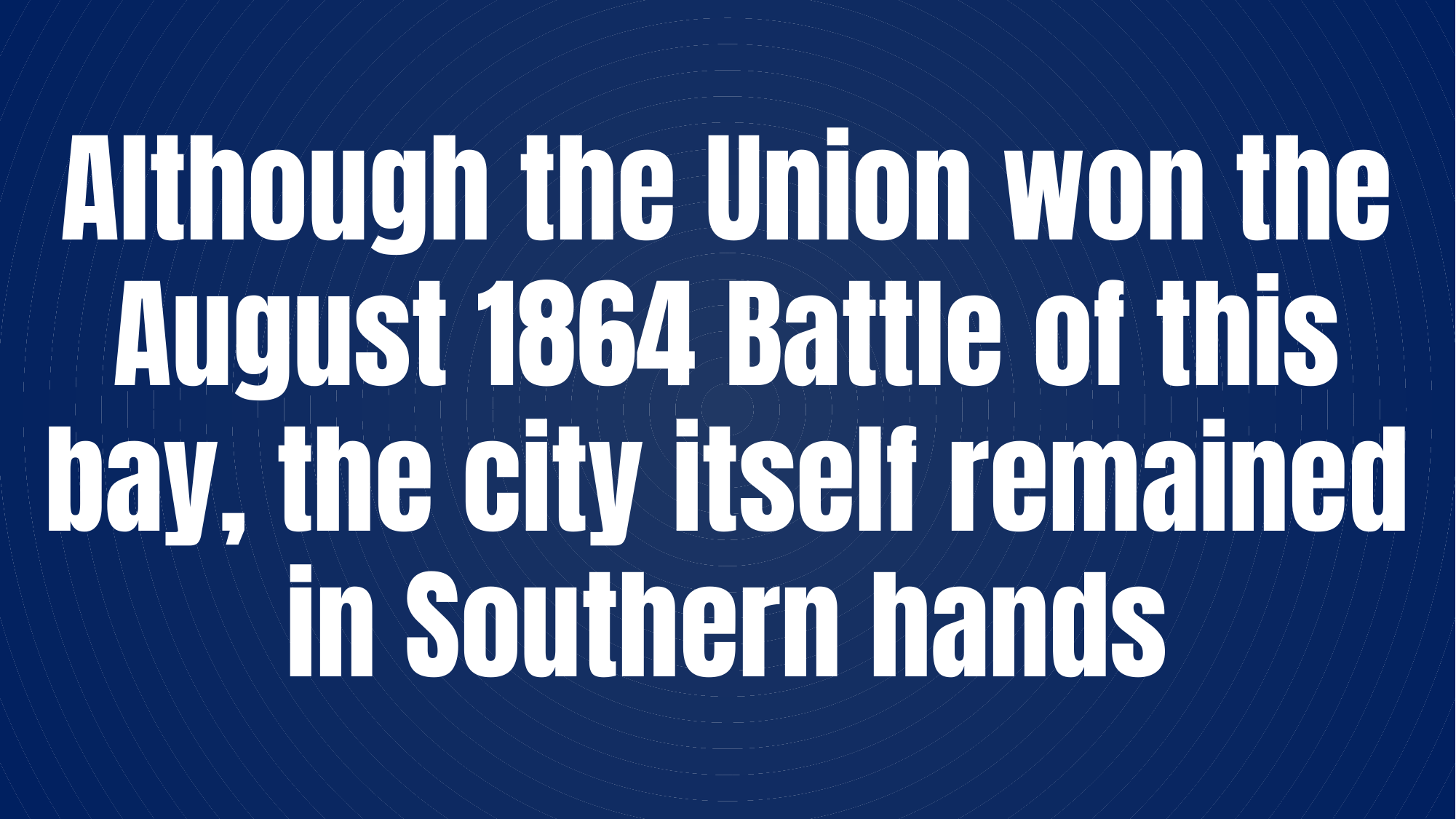

Although the Union won the August 1864 Battle of this bay, the city itself remained in Southern hands